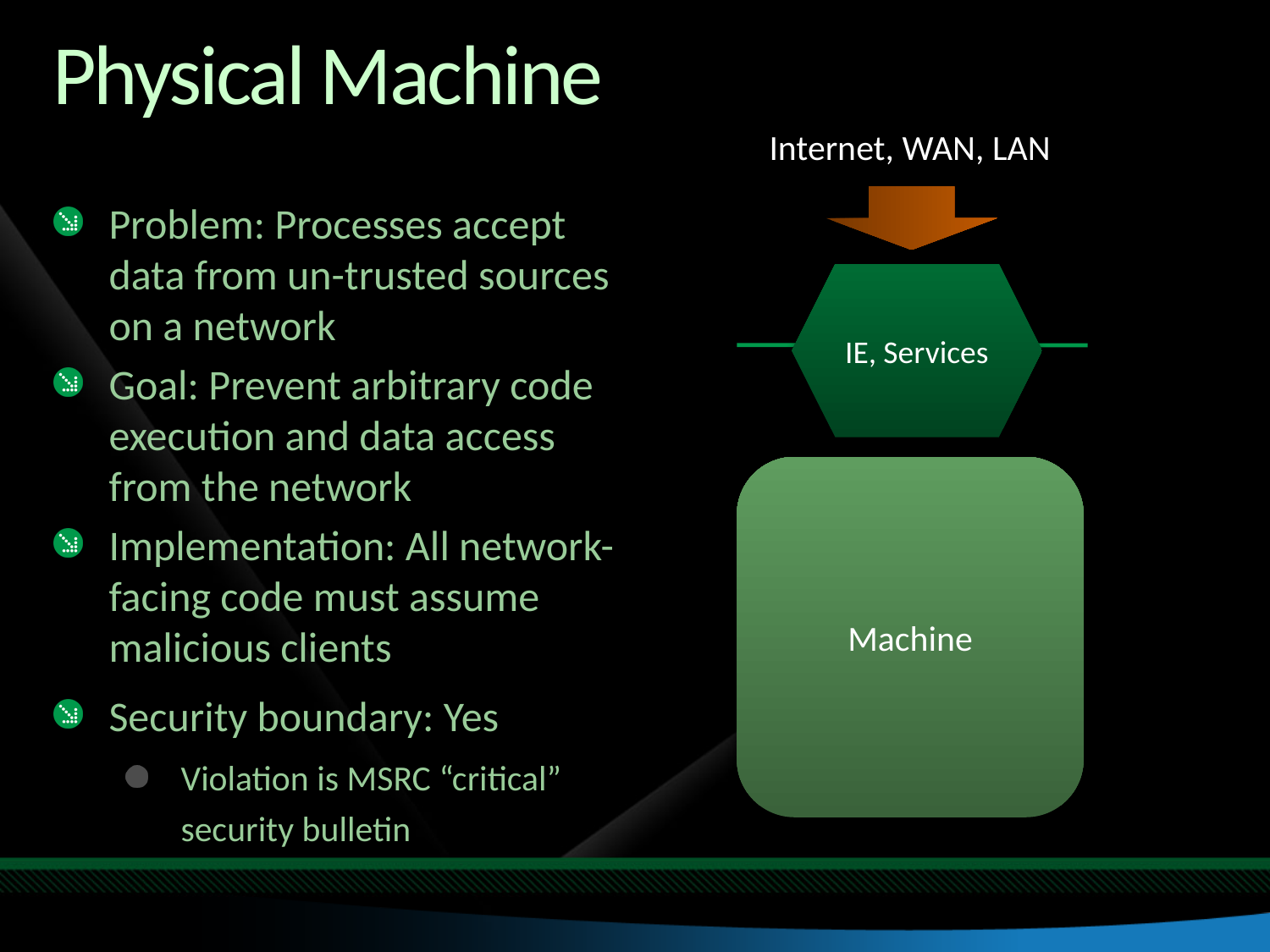

# Physical Machine
Internet, WAN, LAN

IE, Services
Machine
Problem: Processes accept data from un-trusted sources on a network
Goal: Prevent arbitrary code execution and data access from the network
Implementation: All network-facing code must assume malicious clients
Security boundary: Yes
Violation is MSRC “critical” security bulletin